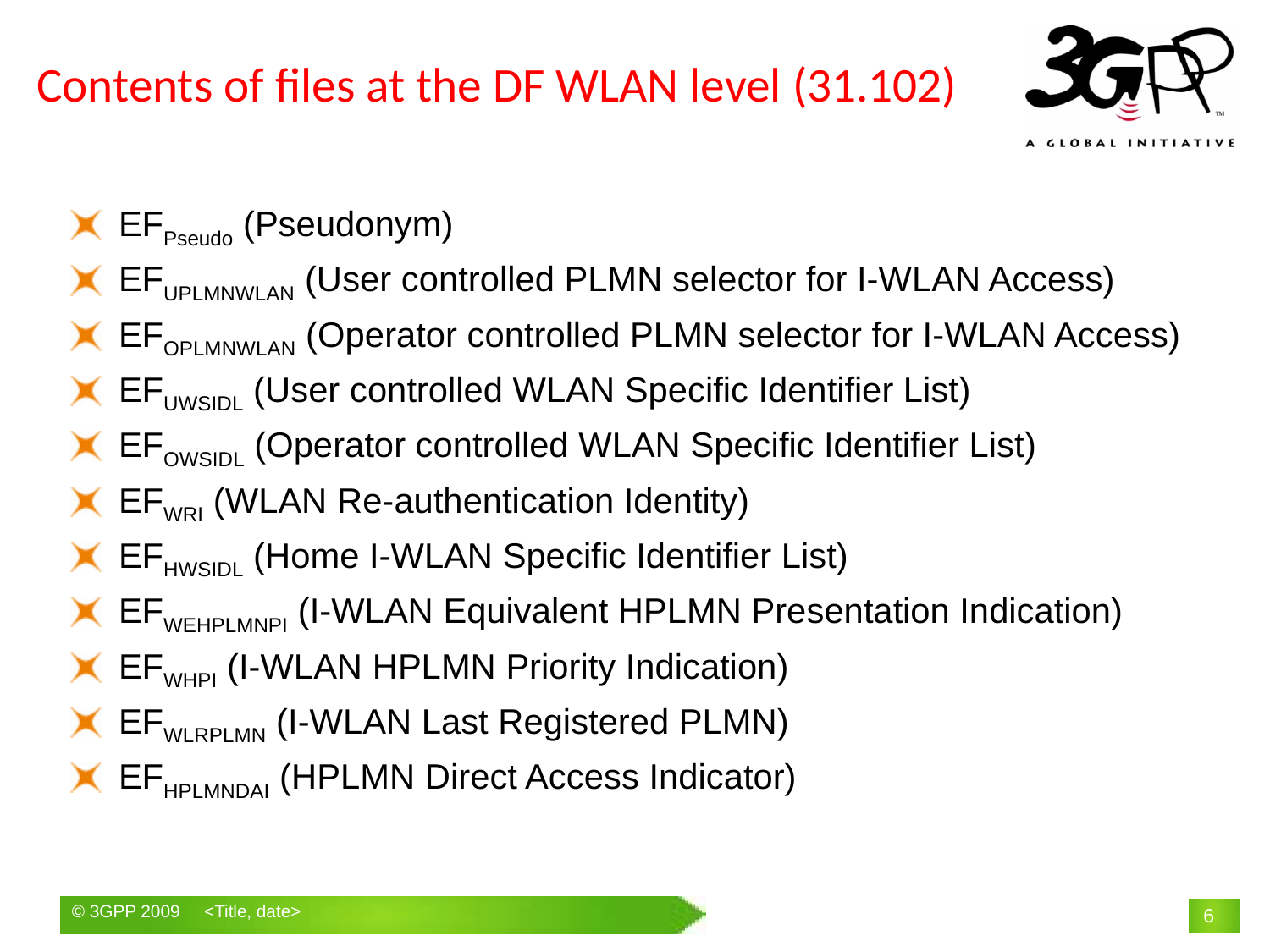

# Contents of files at the DF WLAN level (31.102)
EFPseudo (Pseudonym)
EFUPLMNWLAN (User controlled PLMN selector for I-WLAN Access)
EFOPLMNWLAN (Operator controlled PLMN selector for I-WLAN Access)
EFUWSIDL (User controlled WLAN Specific Identifier List)
EFOWSIDL (Operator controlled WLAN Specific Identifier List)
EFWRI (WLAN Re-authentication Identity)
EFHWSIDL (Home I-WLAN Specific Identifier List)
EFWEHPLMNPI (I-WLAN Equivalent HPLMN Presentation Indication)
EFWHPI (I-WLAN HPLMN Priority Indication)
EFWLRPLMN (I-WLAN Last Registered PLMN)
EFHPLMNDAI (HPLMN Direct Access Indicator)